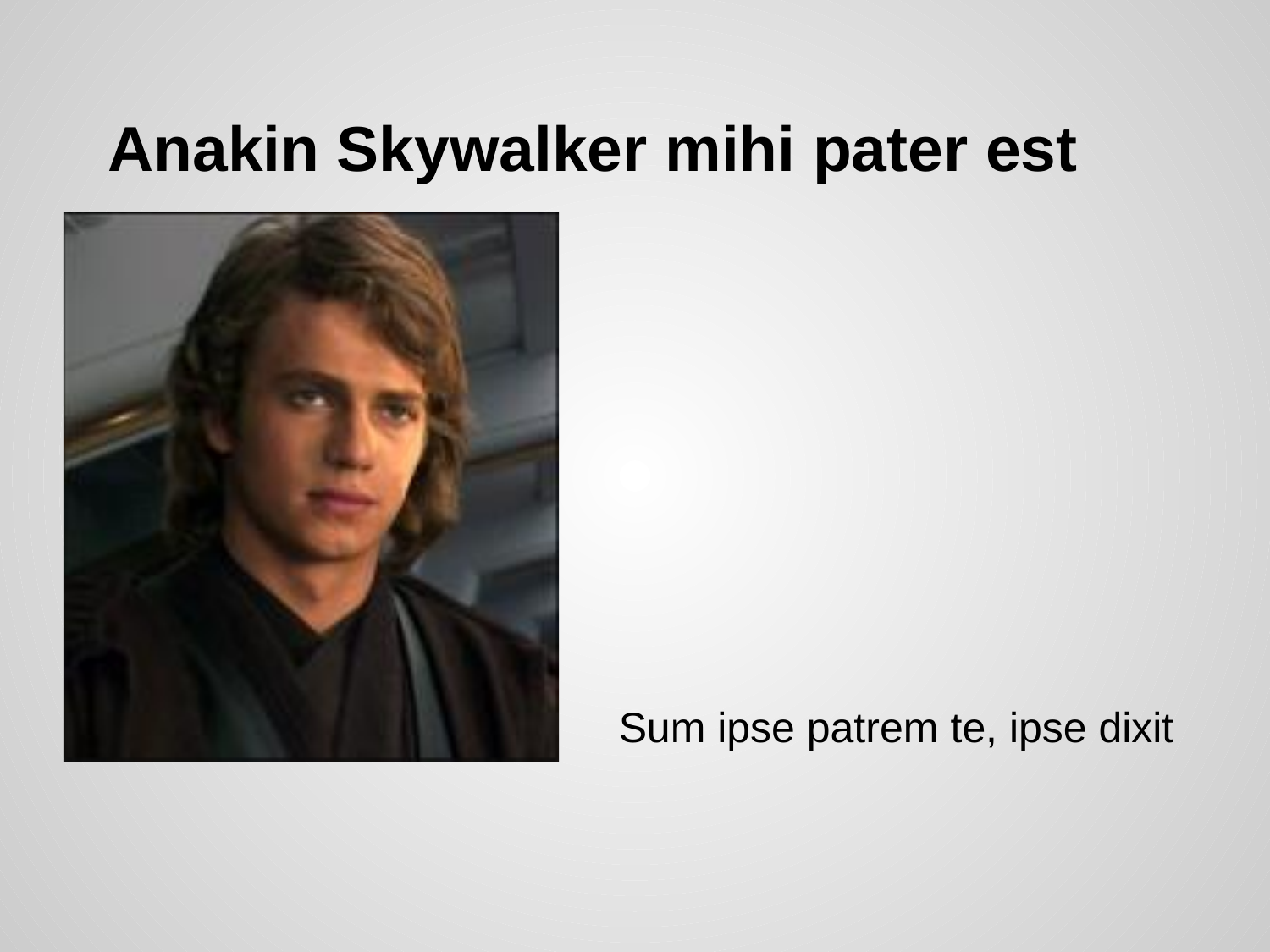

# Anakin Skywalker mihi pater est

Sum ipse patrem te, ipse dixit